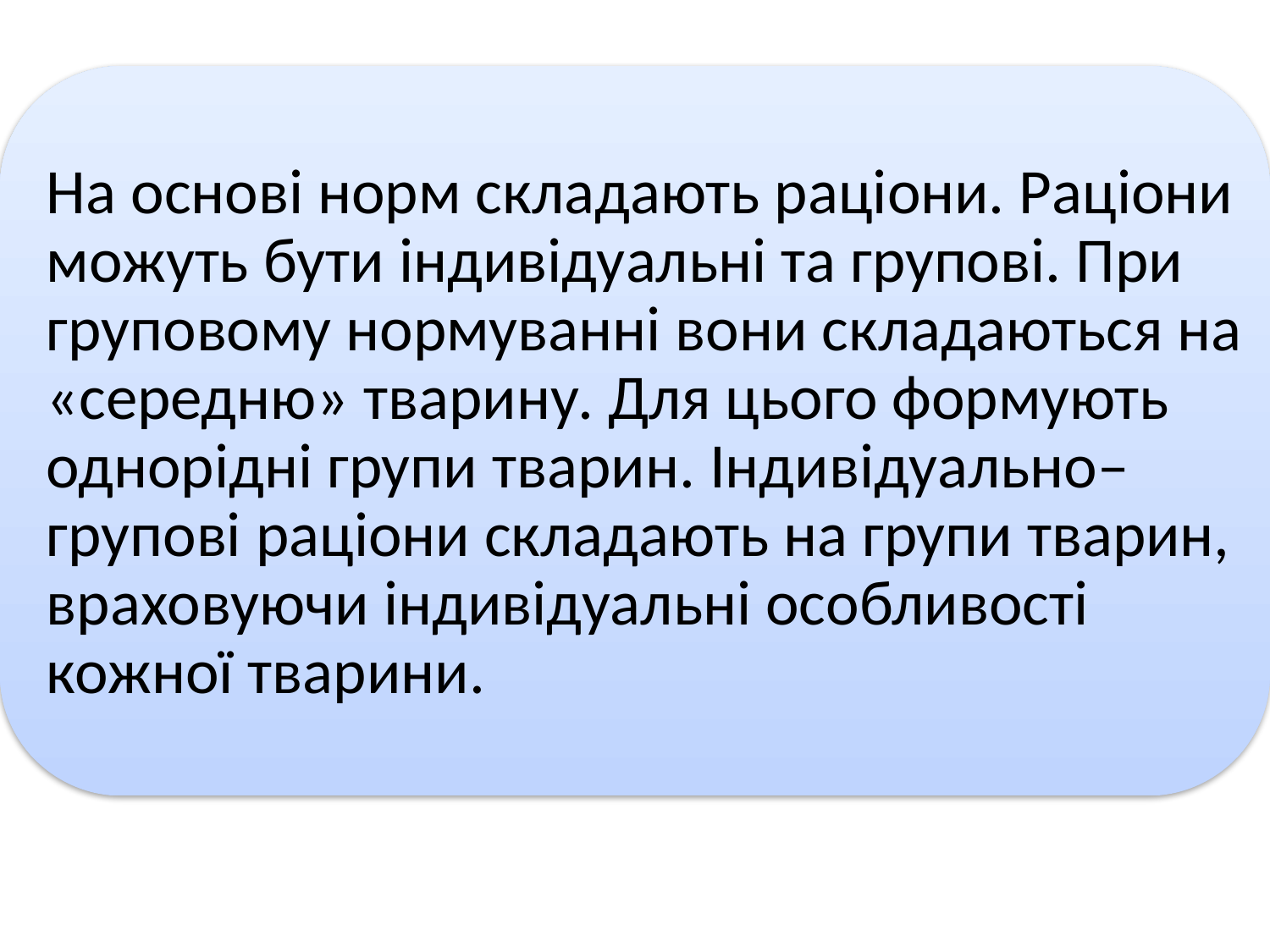

На основі норм складають раціони. Раціони можуть бути індивідуальні та групові. При груповому нормуванні вони складаються на «середню» тварину. Для цього формують однорідні групи тварин. Індивідуально–групові раціони складають на групи тварин, враховуючи індивідуальні особливості кожної тварини.